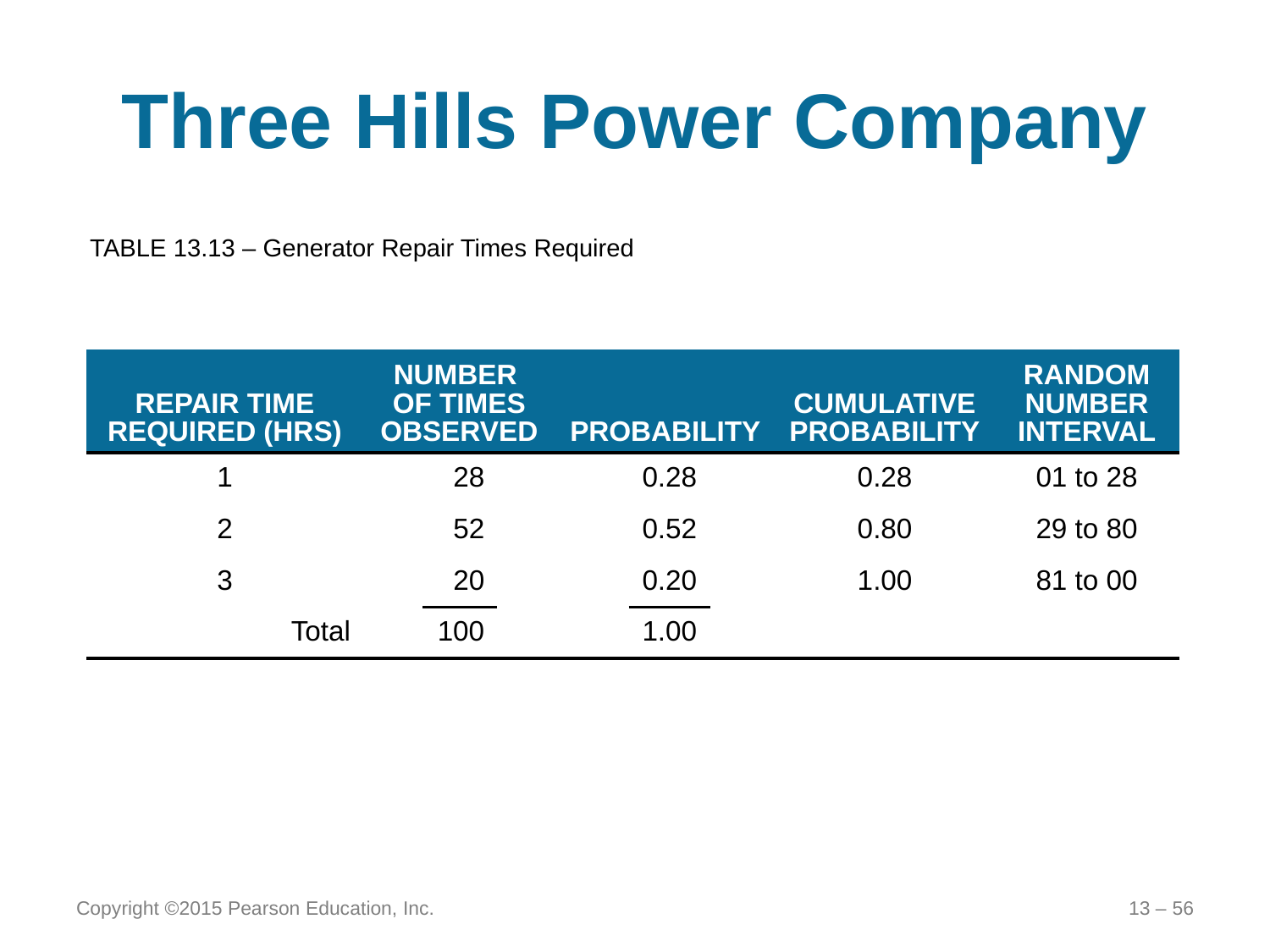

# Three Hills Power Company
TABLE 13.13 – Generator Repair Times Required
| REPAIR TIME REQUIRED (HRS) | NUMBER OF TIMES OBSERVED |  |  | PROBABILITY |  |  | CUMULATIVE PROBABILITY | RANDOM NUMBER INTERVAL |
| --- | --- | --- | --- | --- | --- | --- | --- | --- |
| 1 |  | 28 |  |  | 0.28 |  | 0.28 | 01 to 28 |
| 2 |  | 52 |  |  | 0.52 |  | 0.80 | 29 to 80 |
| 3 |  | 20 |  |  | 0.20 |  | 1.00 | 81 to 00 |
| Total |  | 100 |  |  | 1.00 |  |  |  |
Copyright ©2015 Pearson Education, Inc.
13 – 56